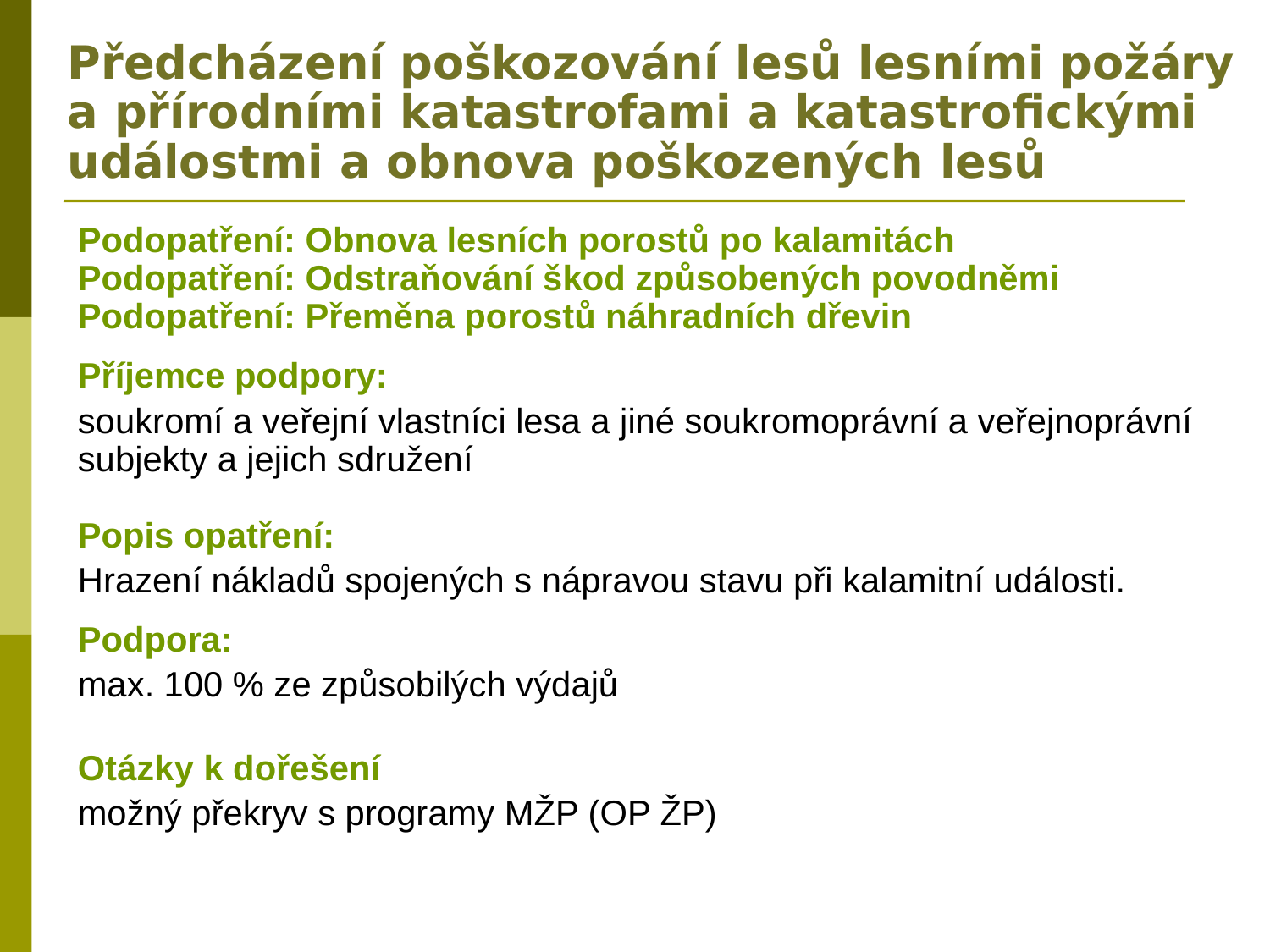

# Předcházení poškozování lesů lesními požáry a přírodními katastrofami a katastrofickými událostmi a obnova poškozených lesů
Podopatření: Obnova lesních porostů po kalamitách
Podopatření: Odstraňování škod způsobených povodněmi
Podopatření: Přeměna porostů náhradních dřevin
Příjemce podpory:
soukromí a veřejní vlastníci lesa a jiné soukromoprávní a veřejnoprávní subjekty a jejich sdružení

Popis opatření:
Hrazení nákladů spojených s nápravou stavu při kalamitní události.
Podpora:
max. 100 % ze způsobilých výdajů

Otázky k dořešení
možný překryv s programy MŽP (OP ŽP)